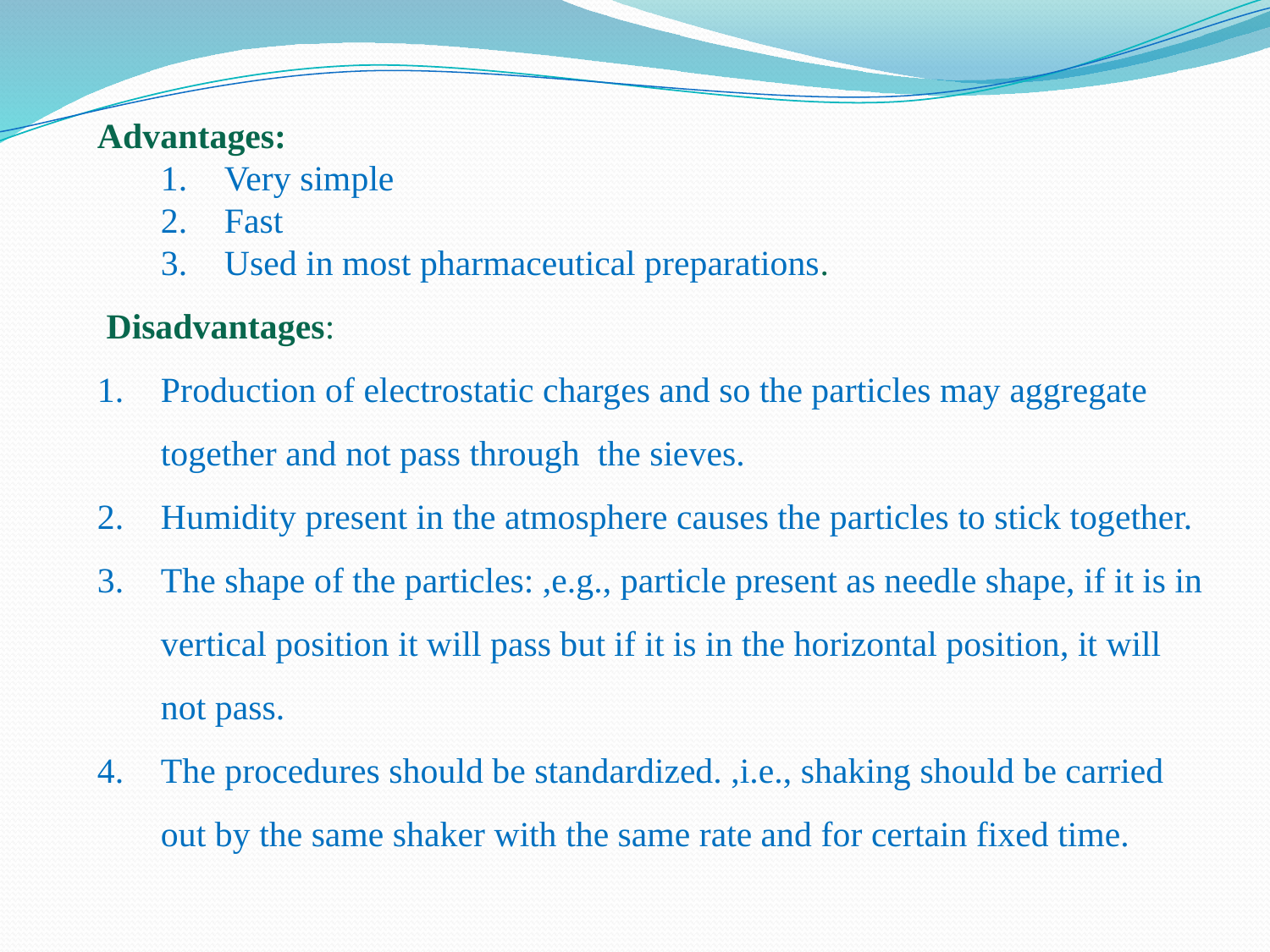

Advantages:
Very simple
Fast
Used in most pharmaceutical preparations.
 Disadvantages:
Production of electrostatic charges and so the particles may aggregate together and not pass through  the sieves.
Humidity present in the atmosphere causes the particles to stick together.
The shape of the particles: ,e.g., particle present as needle shape, if it is in vertical position it will pass but if it is in the horizontal position, it will not pass.
The procedures should be standardized. ,i.e., shaking should be carried out by the same shaker with the same rate and for certain fixed time.